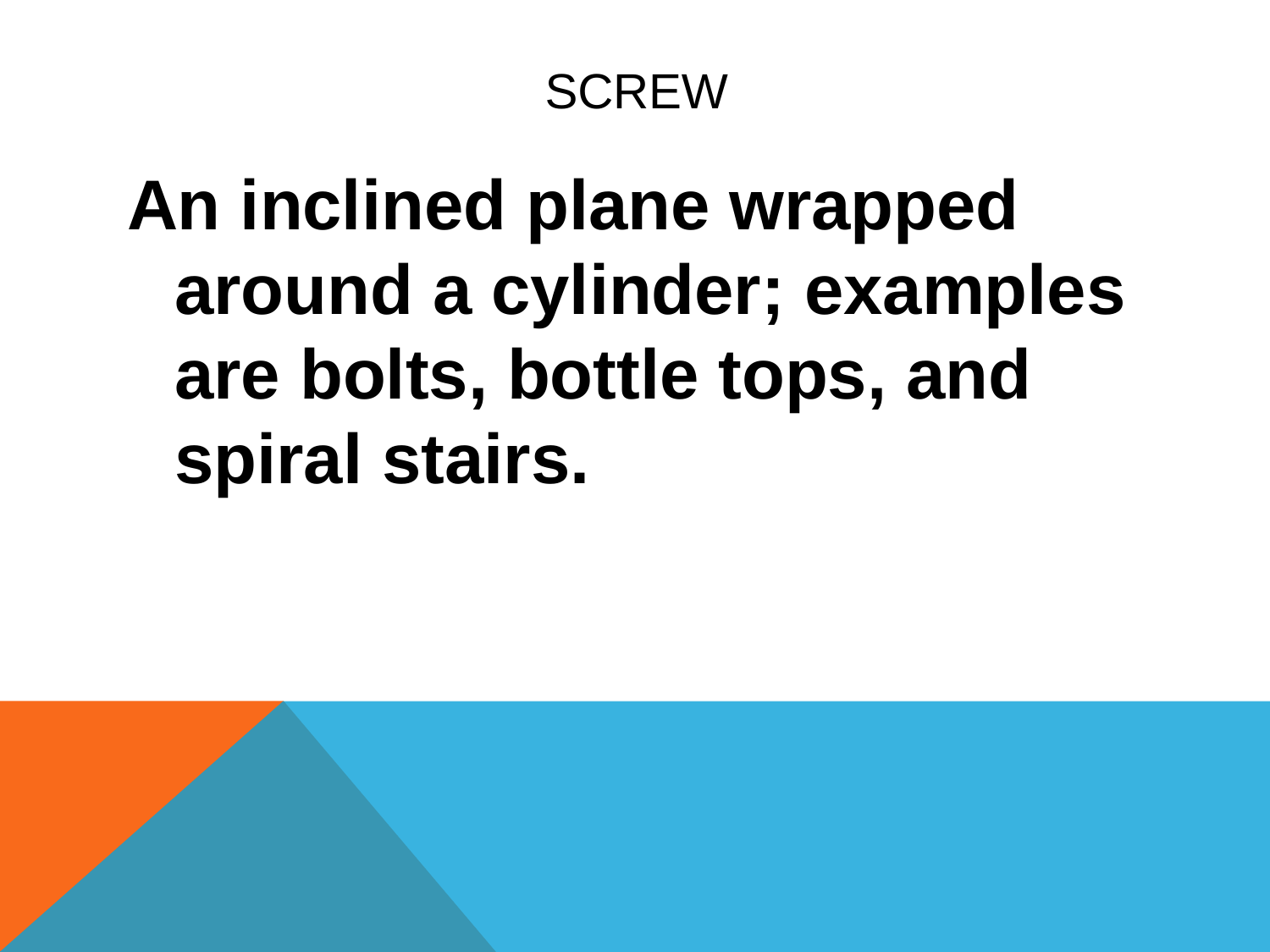

# Screw
An inclined plane wrapped around a cylinder; examples are bolts, bottle tops, and spiral stairs.